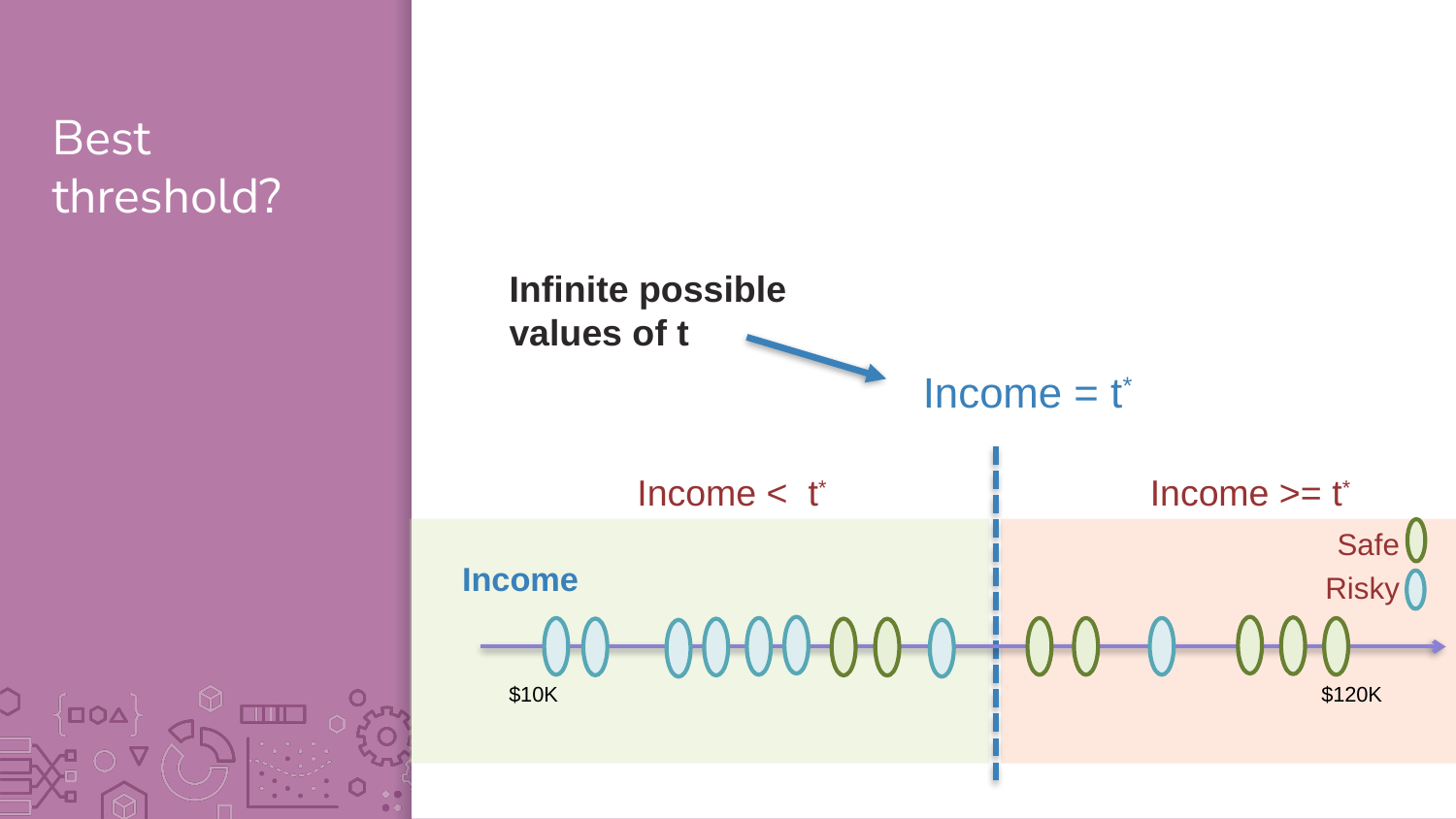

# Best threshold?

Infinite possible values of t
Income = t*
Income <  t*

Income >= t*

Safe
Risky

Income

$10K
$120K